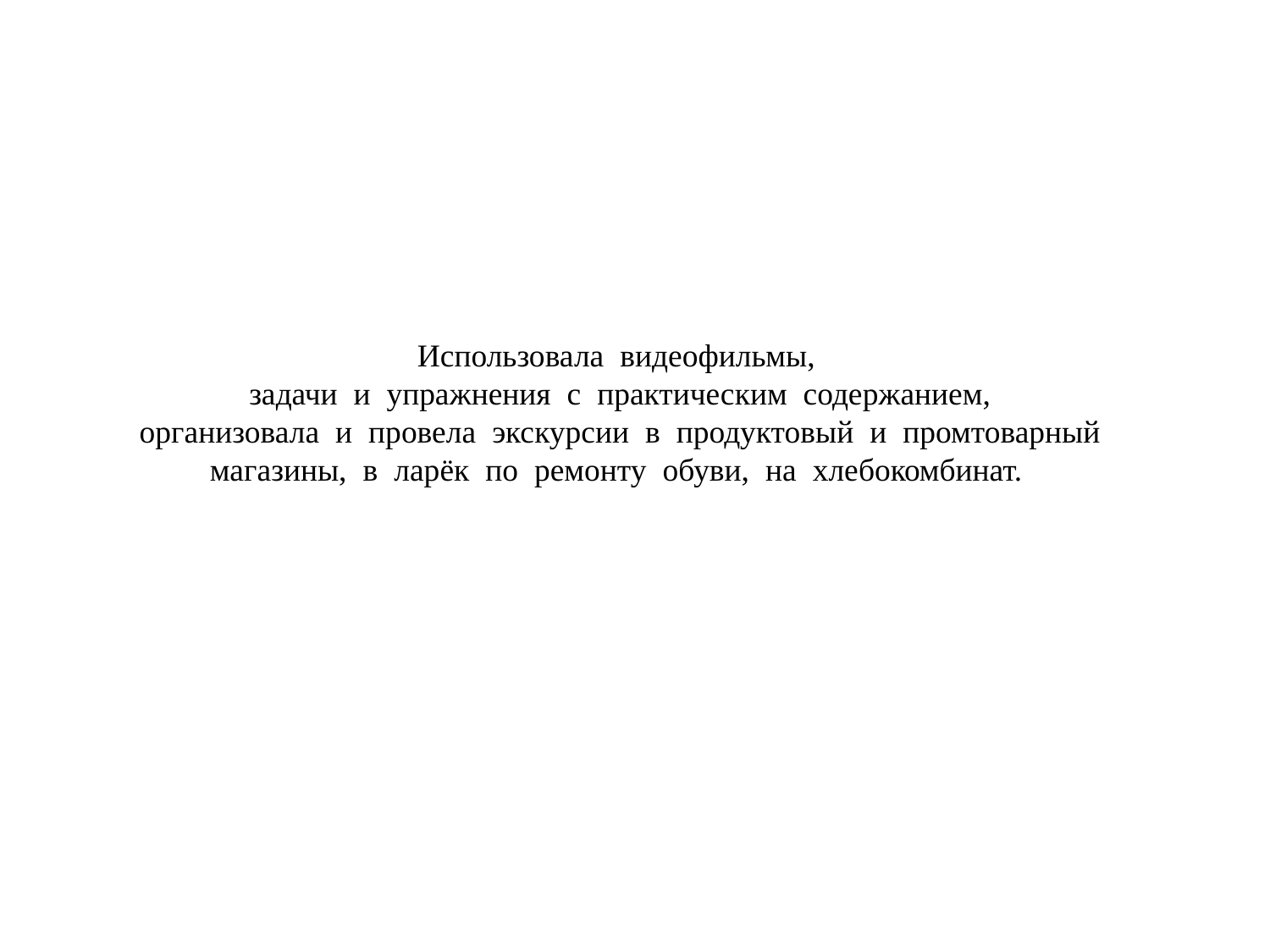

# Использовала  видеофильмы, задачи  и  упражнения  с  практическим  содержанием, организовала  и  провела  экскурсии  в  продуктовый  и  промтоварный  магазины,  в  ларёк  по  ремонту  обуви,  на  хлебокомбинат.